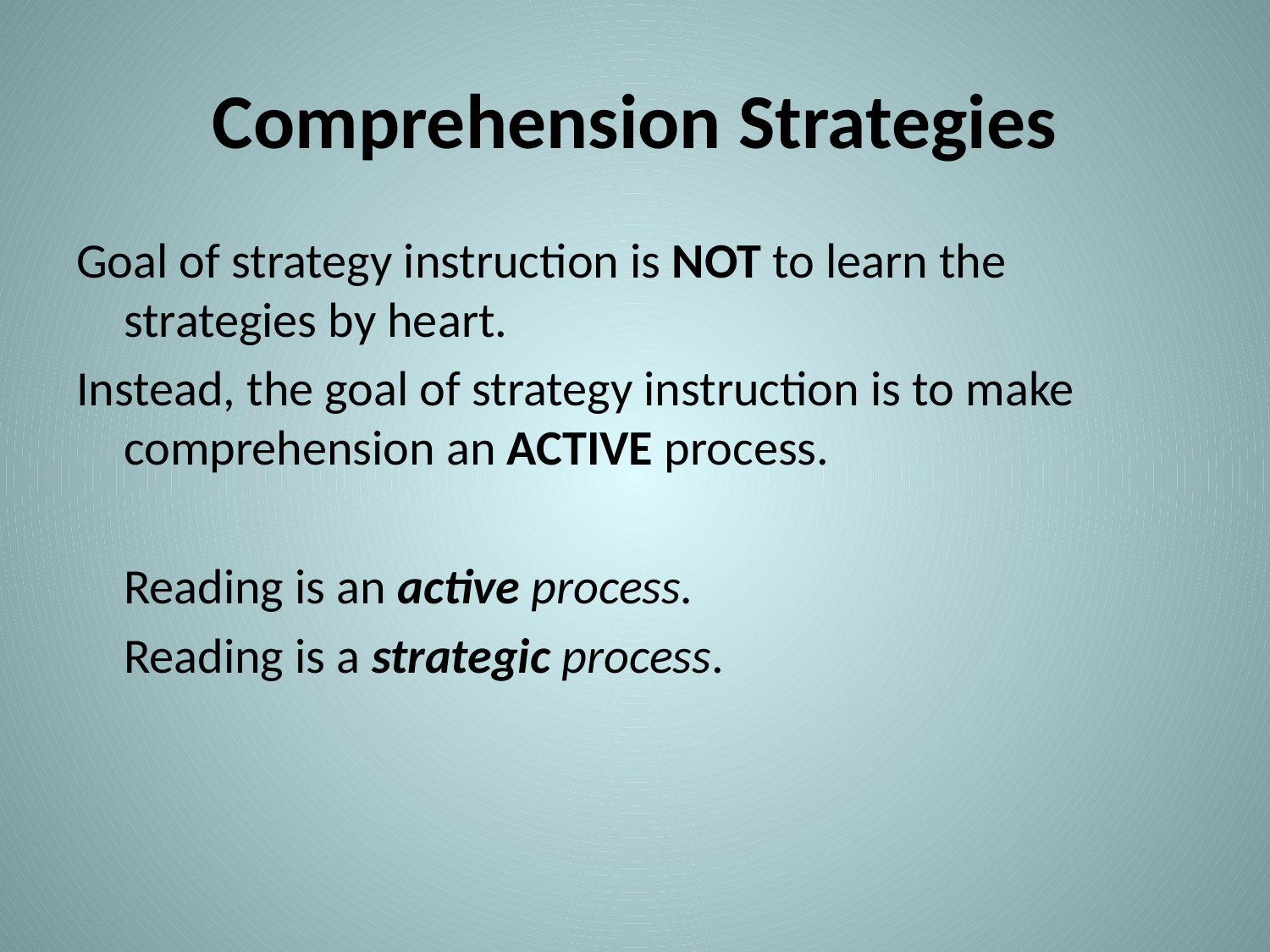

# Comprehension Strategies
Goal of strategy instruction is NOT to learn the strategies by heart.
Instead, the goal of strategy instruction is to make comprehension an ACTIVE process.

	Reading is an active process.
	Reading is a strategic process.